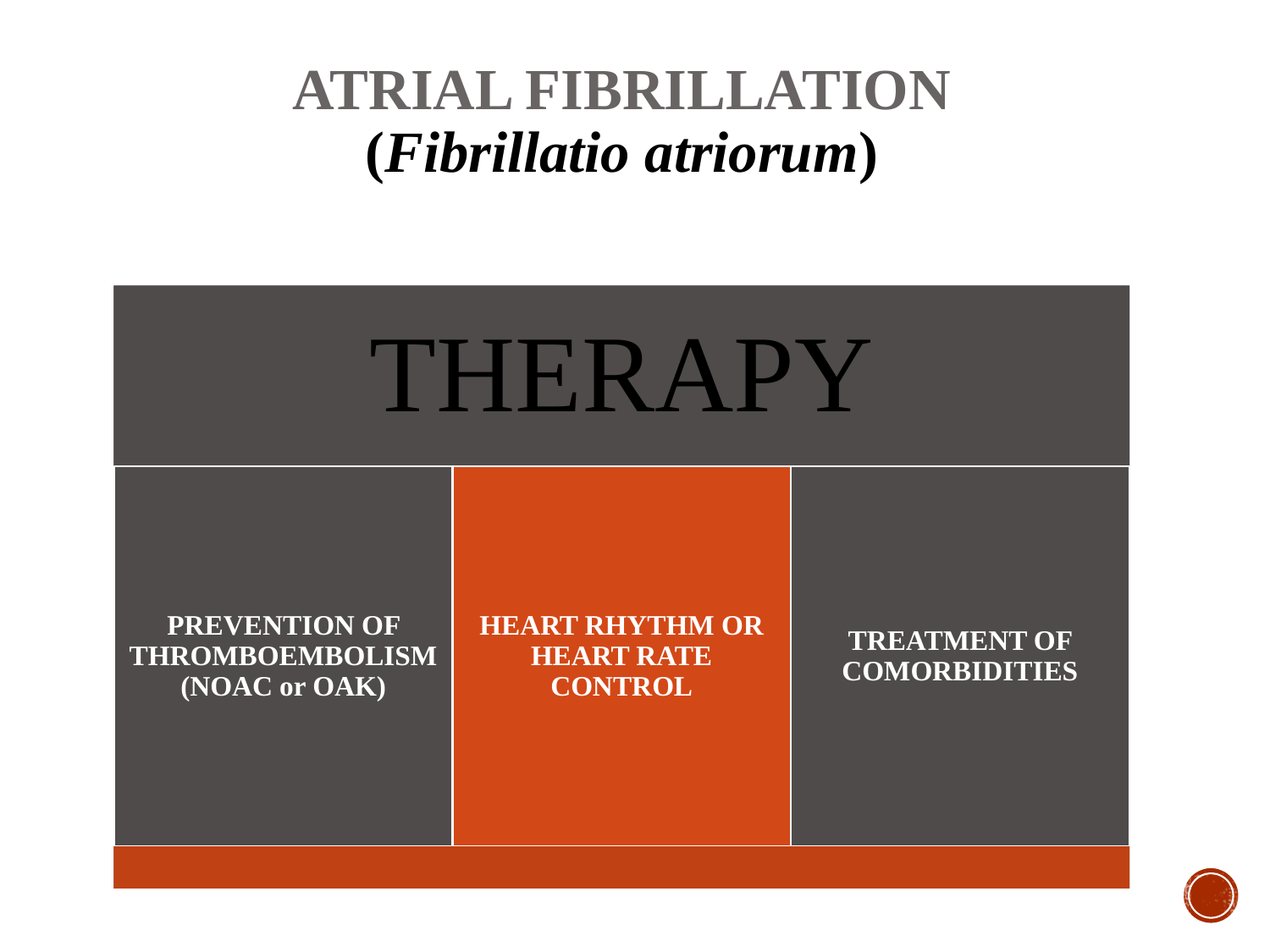

ATRIAL FIBRILLATION
(Fibrillatio atriorum)
THERAPY
PREVENTION OF THROMBOEMBOLISM (NOAC or OAK)
HEART RHYTHM OR HEART RATE CONTROL
TREATMENT OF COMORBIDITIES